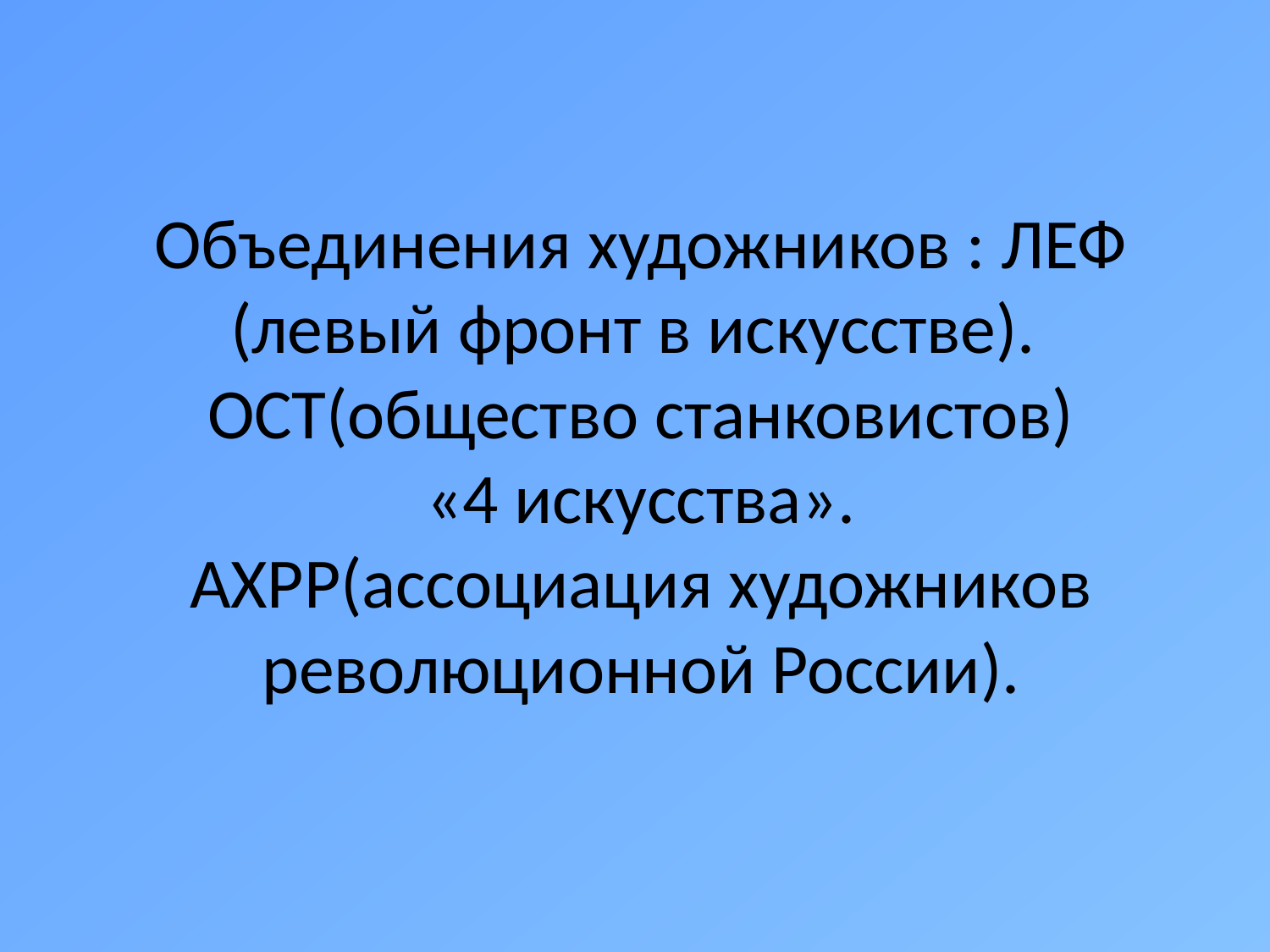

# Объединения художников : ЛЕФ (левый фронт в искусстве). ОСТ(общество станковистов) «4 искусства». АХРР(ассоциация художников революционной России).